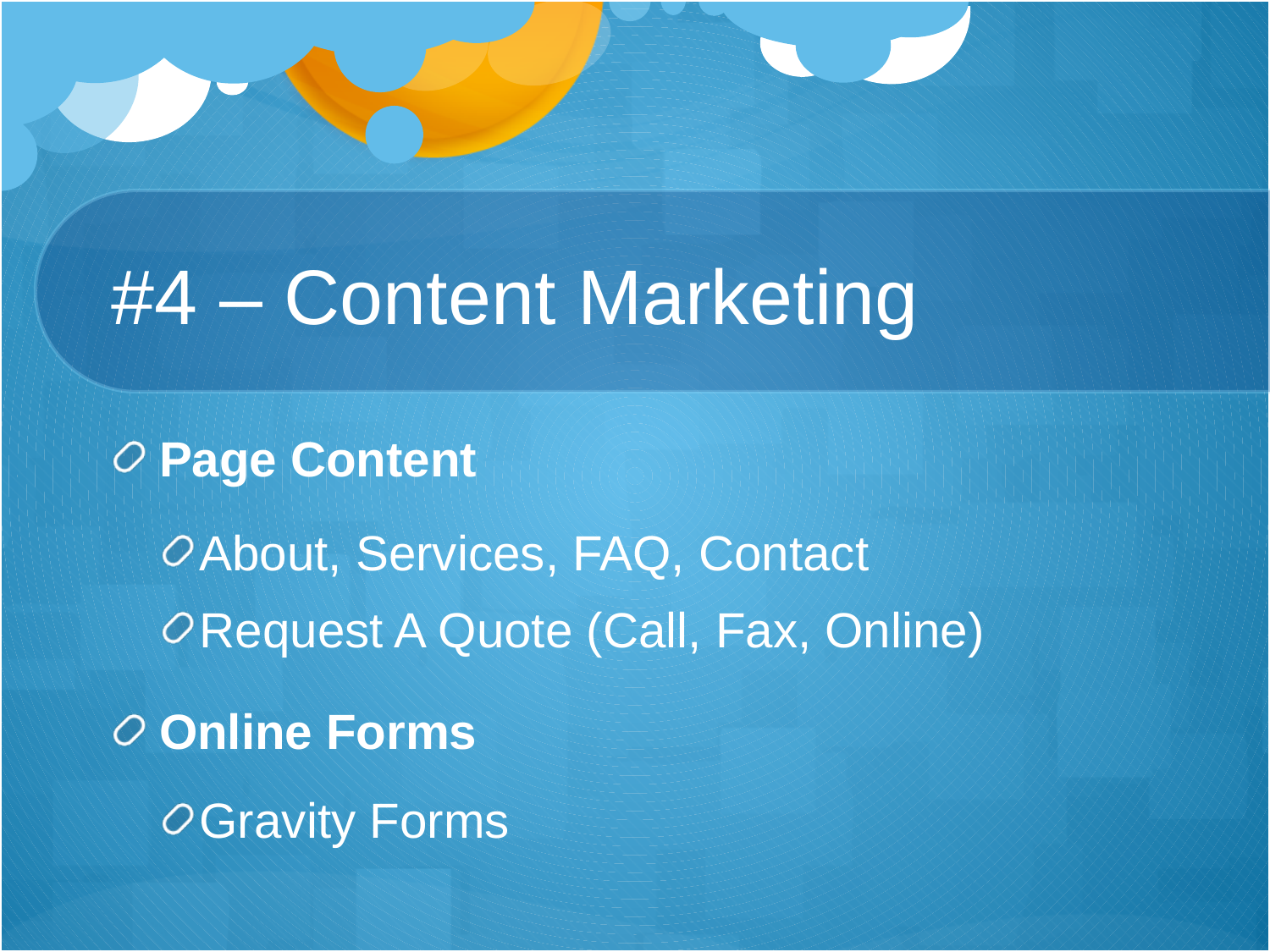

# #4 – Content Marketing
Page Content
About, Services, FAQ, Contact
Request A Quote (Call, Fax, Online)
Online Forms
Gravity Forms